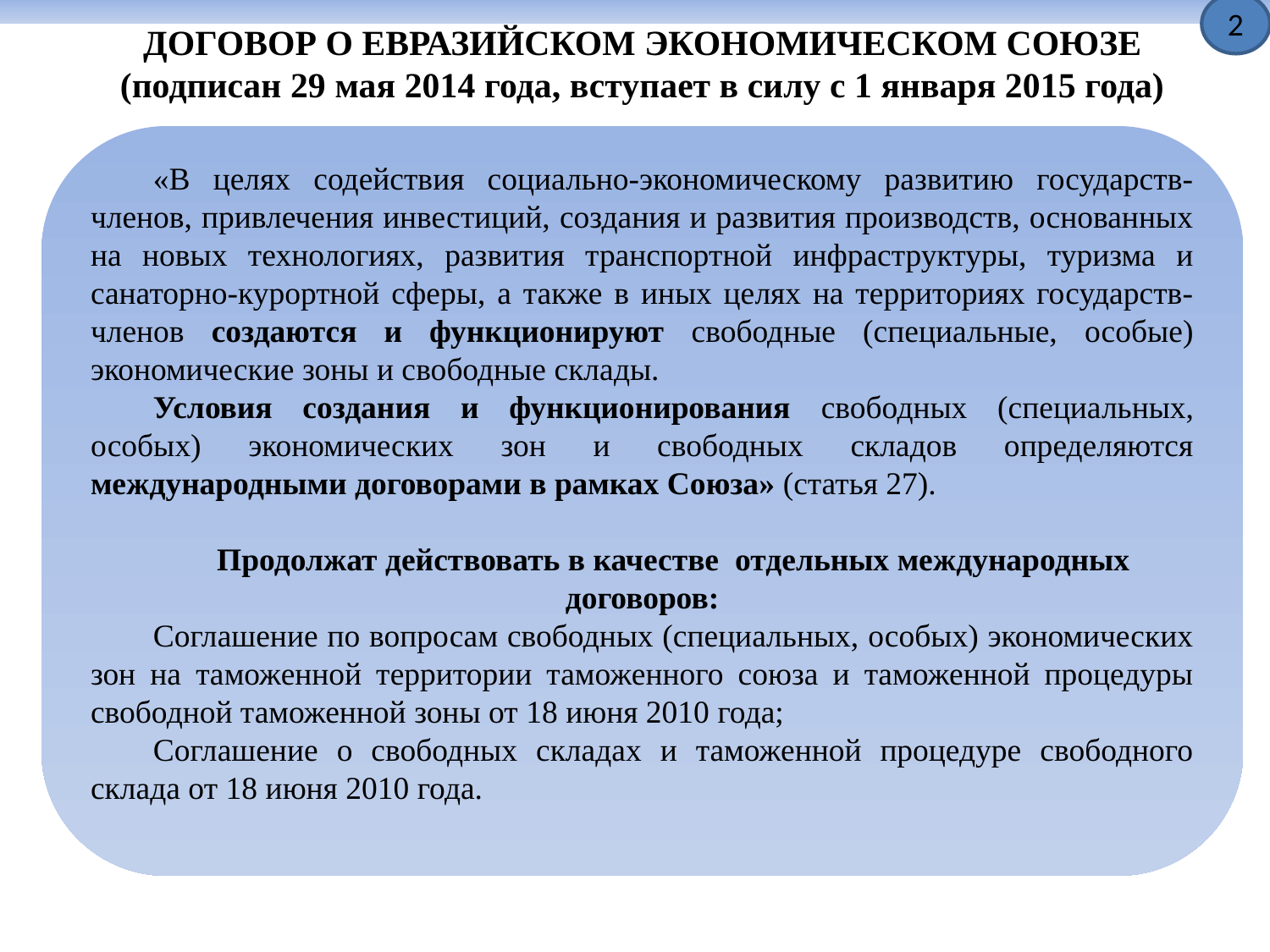

2

ДОГОВОР О ЕВРАЗИЙСКОМ ЭКОНОМИЧЕСКОМ СОЮЗЕ
(подписан 29 мая 2014 года, вступает в силу с 1 января 2015 года)
«В целях содействия социально-экономическому развитию государств-членов, привлечения инвестиций, создания и развития производств, основанных на новых технологиях, развития транспортной инфраструктуры, туризма и санаторно-курортной сферы, а также в иных целях на территориях государств-членов создаются и функционируют свободные (специальные, особые) экономические зоны и свободные склады.
Условия создания и функционирования свободных (специальных, особых) экономических зон и свободных складов определяются международными договорами в рамках Союза» (статья 27).

Продолжат действовать в качестве  отдельных международных договоров:
Соглашение по вопросам свободных (специальных, особых) экономических зон на таможенной территории таможенного союза и таможенной процедуры свободной таможенной зоны от 18 июня 2010 года;
Соглашение о свободных складах и таможенной процедуре свободного склада от 18 июня 2010 года.